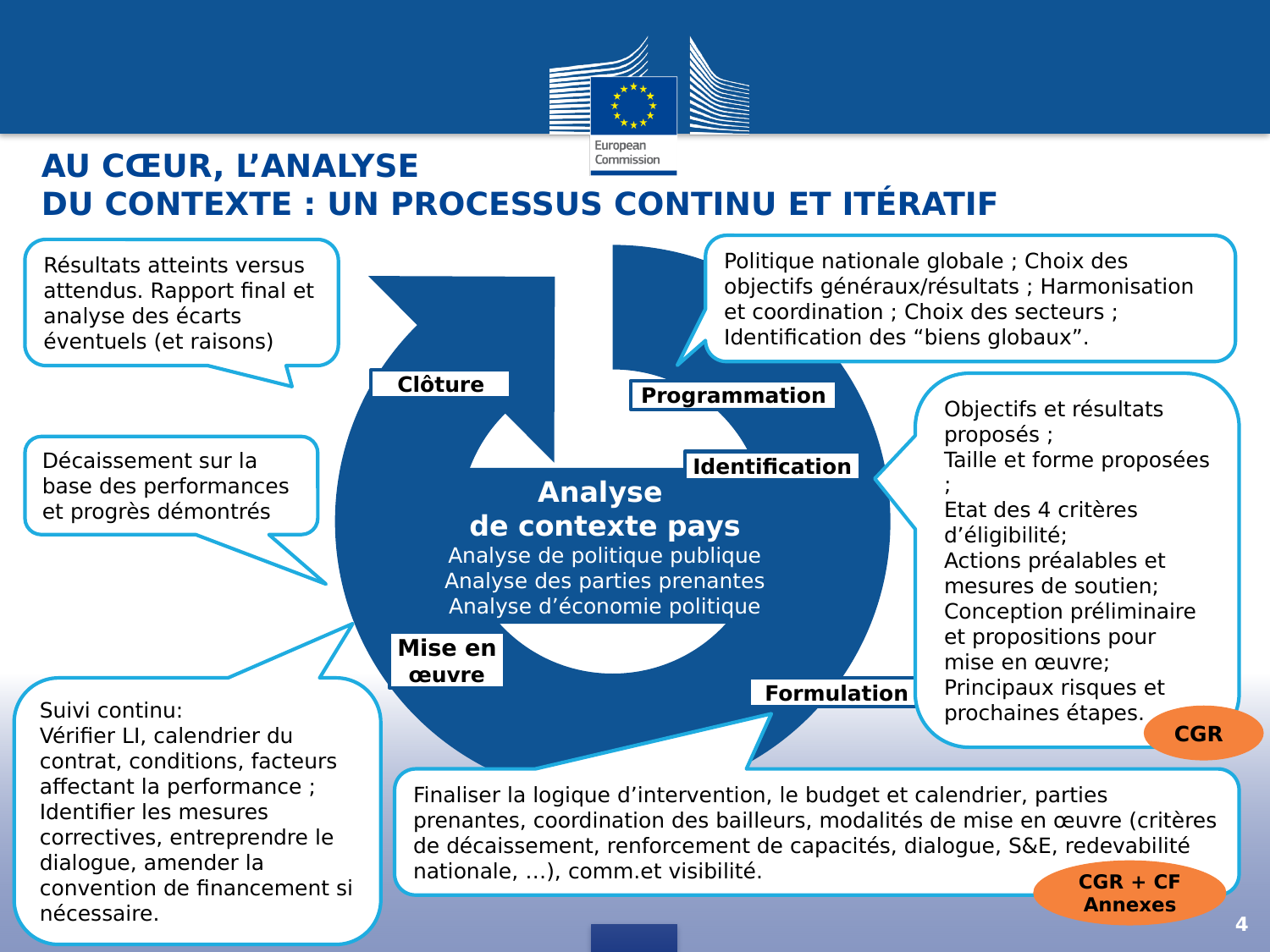

# Au cœur, l’analyse du contexte : un processus continu et itératif
Politique nationale globale ; Choix des objectifs généraux/résultats ; Harmonisation et coordination ; Choix des secteurs ; Identification des “biens globaux”.
Résultats atteints versus attendus. Rapport final et analyse des écarts éventuels (et raisons)

Clôture
Objectifs et résultats proposés ;
Taille et forme proposées ;
Etat des 4 critères d’éligibilité;
Actions préalables et mesures de soutien;
Conception préliminaire et propositions pour mise en œuvre;
Principaux risques et prochaines étapes.
Programmation
Décaissement sur la base des performances et progrès démontrés
Identification
Analyse
de contexte pays
Analyse de politique publique
Analyse des parties prenantes
Analyse d’économie politique
Mise en œuvre

Suivi continu:
Vérifier LI, calendrier du contrat, conditions, facteurs affectant la performance ;
Identifier les mesures correctives, entreprendre le dialogue, amender la convention de financement si nécessaire.
Formulation
CGR
Finaliser la logique d’intervention, le budget et calendrier, parties prenantes, coordination des bailleurs, modalités de mise en œuvre (critères de décaissement, renforcement de capacités, dialogue, S&E, redevabilité nationale, …), comm.et visibilité.
CGR + CF Annexes
4